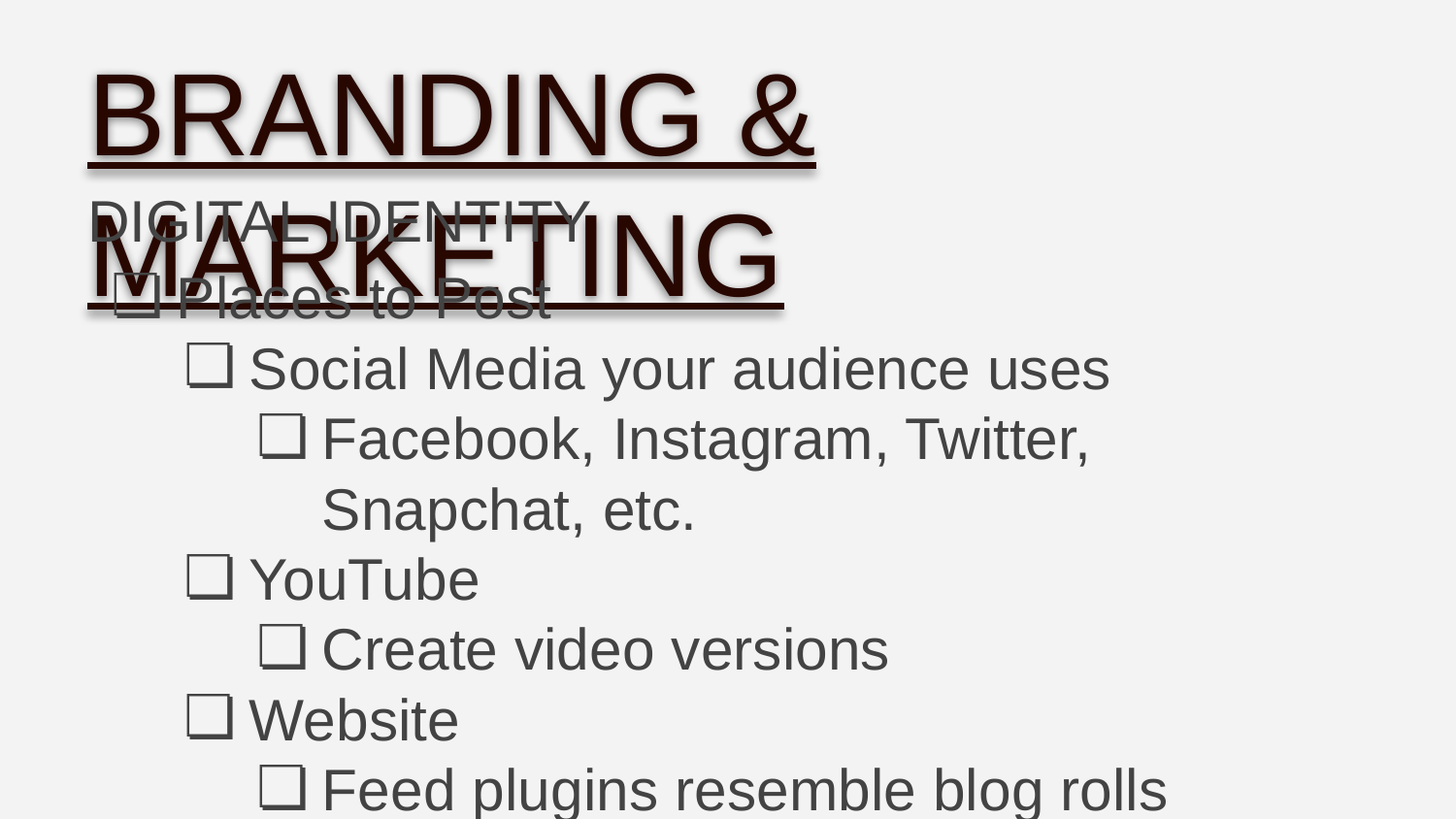

BRANDING & MARKETING
DIGITAL IDENTITY
Places to Post
Social Media your audience uses
Facebook, Instagram, Twitter, Snapchat, etc.
YouTube
Create video versions
Website
Feed plugins resemble blog rolls
Linktree